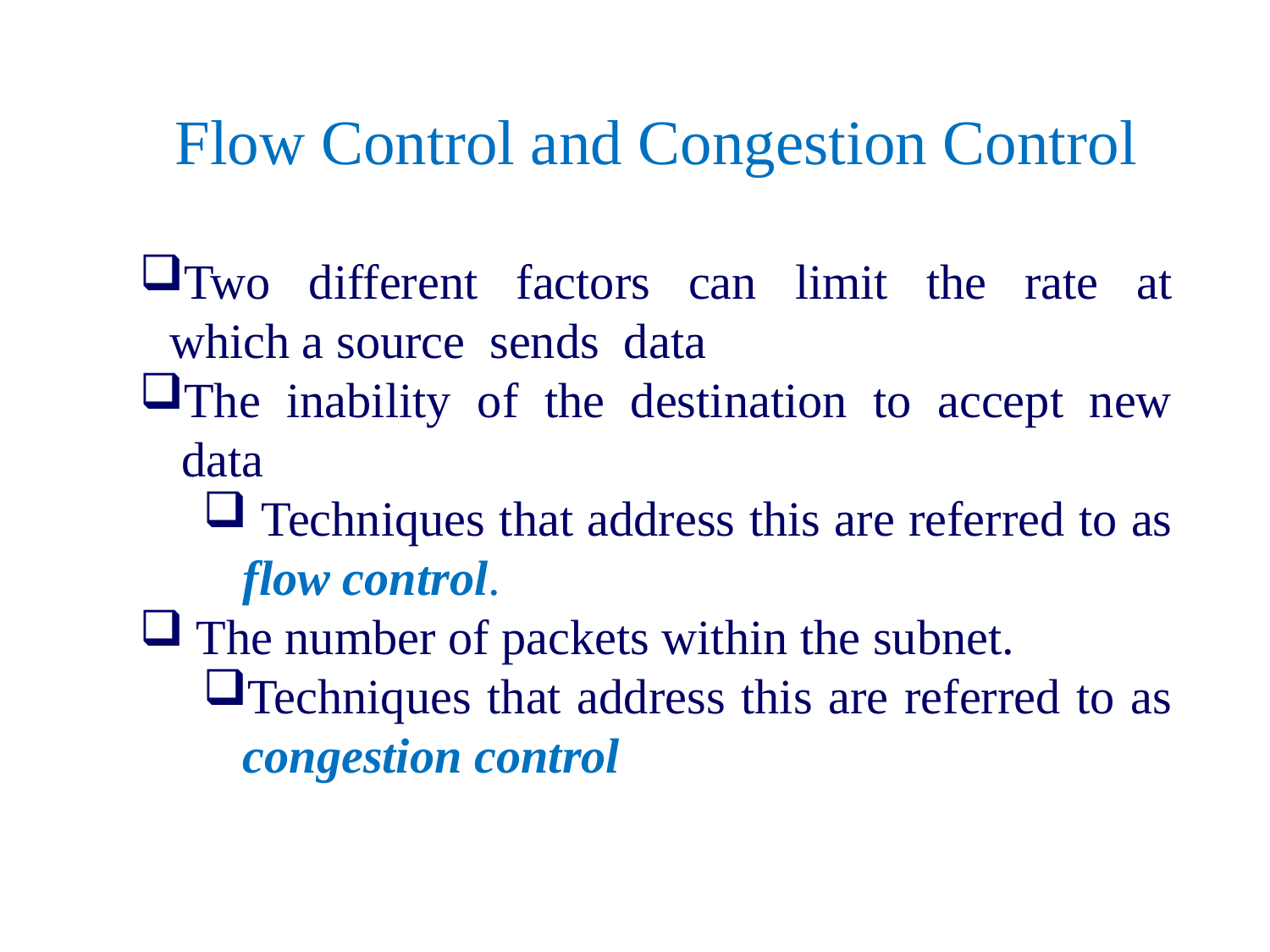

Flow Control and Congestion Control
Two  different  factors  can  limit  the  rate  at which a source  sends  data
The  inability  of  the  destination  to  accept  new  data
 Techniques that address this are referred to as flow control.
 The number of packets within the subnet.
Techniques that address this are referred to as congestion control